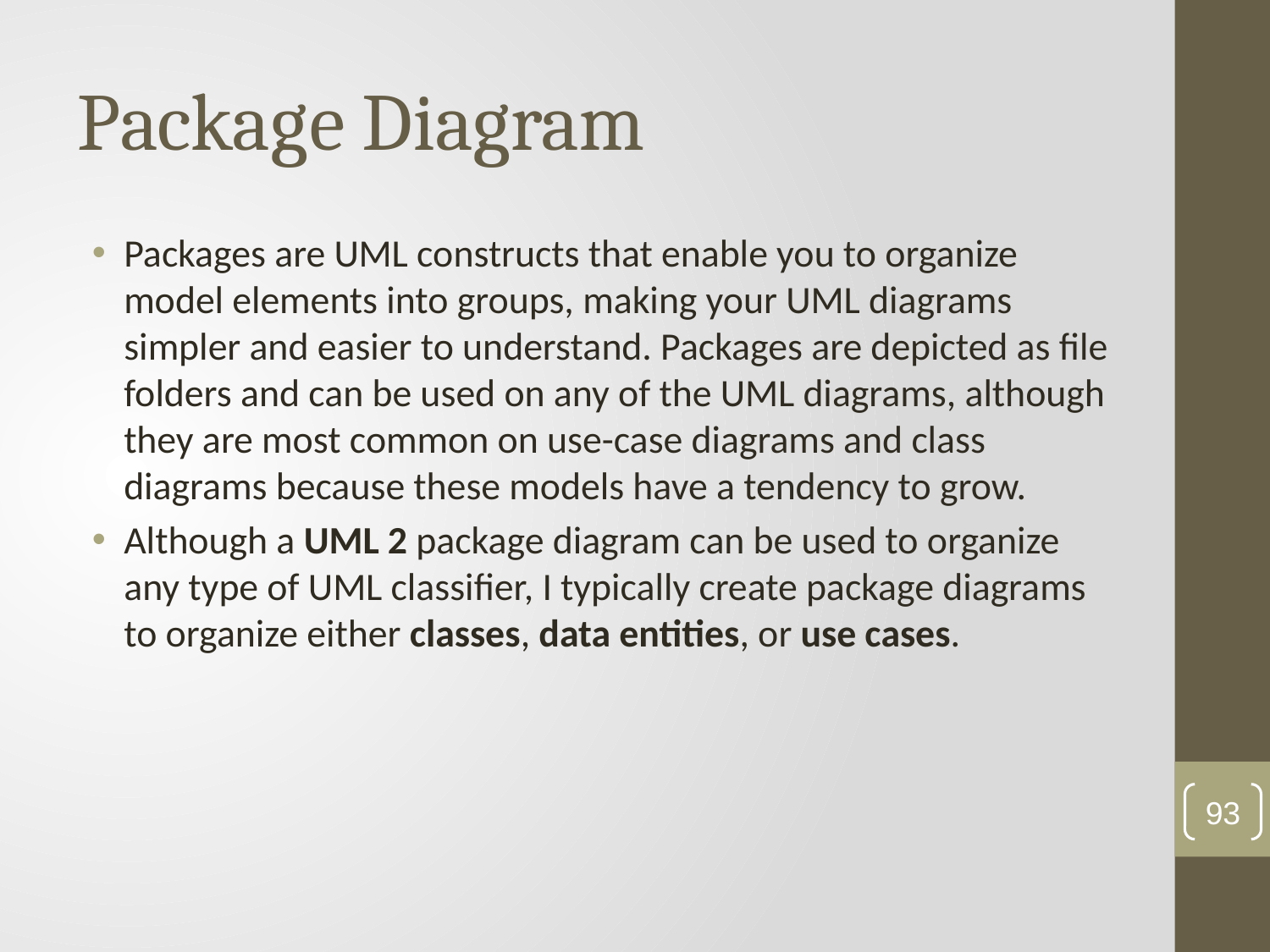

# Package Diagram
Packages are UML constructs that enable you to organize model elements into groups, making your UML diagrams simpler and easier to understand. Packages are depicted as file folders and can be used on any of the UML diagrams, although they are most common on use-case diagrams and class diagrams because these models have a tendency to grow.
Although a UML 2 package diagram can be used to organize any type of UML classifier, I typically create package diagrams to organize either classes, data entities, or use cases.
93